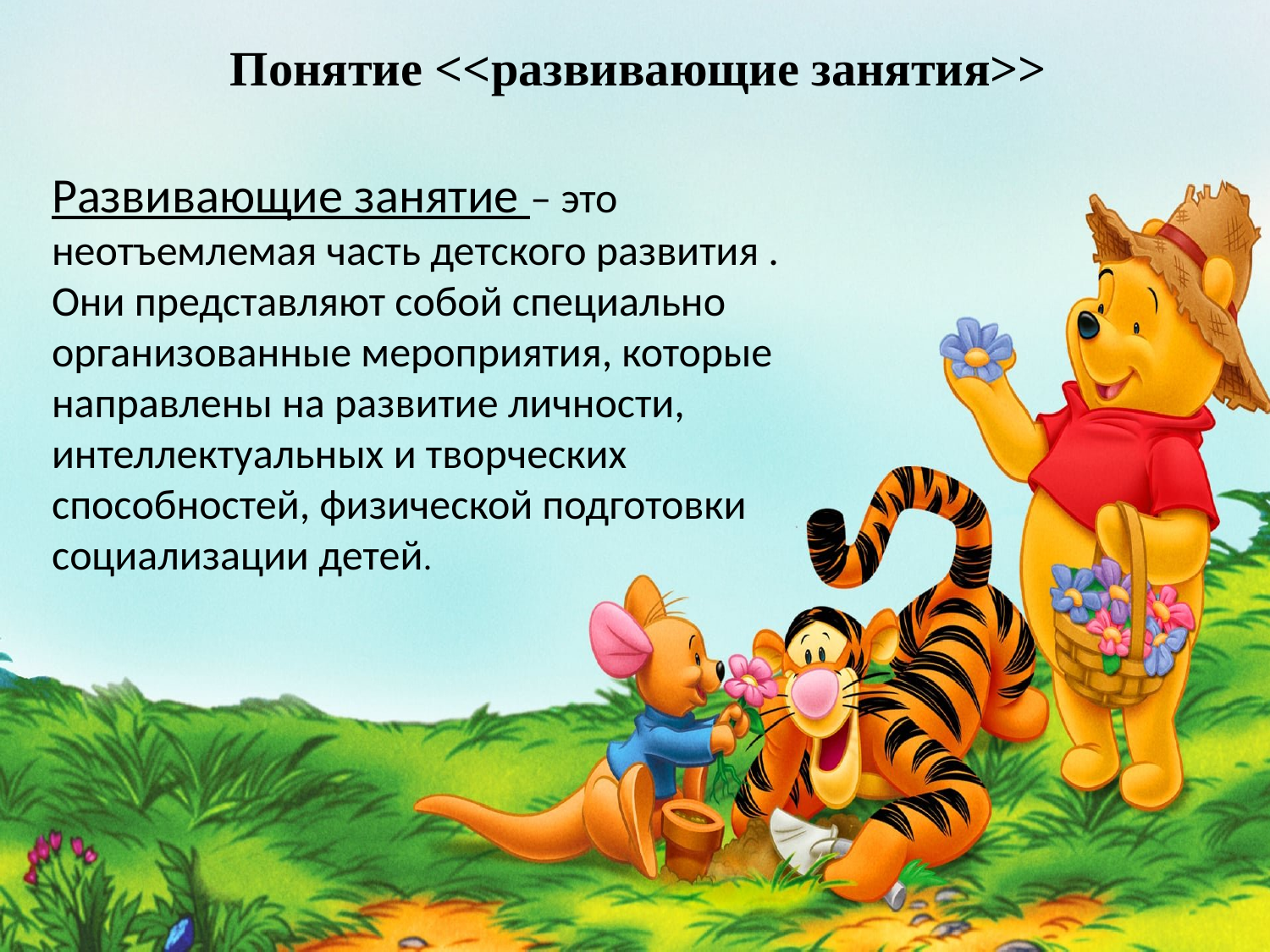

Понятие <<развивающие занятия>>

Развивающие занятие – это неотъемлемая часть детского развития . Они представляют собой специально организованные мероприятия, которые направлены на развитие личности, интеллектуальных и творческих способностей, физической подготовки социализации детей.